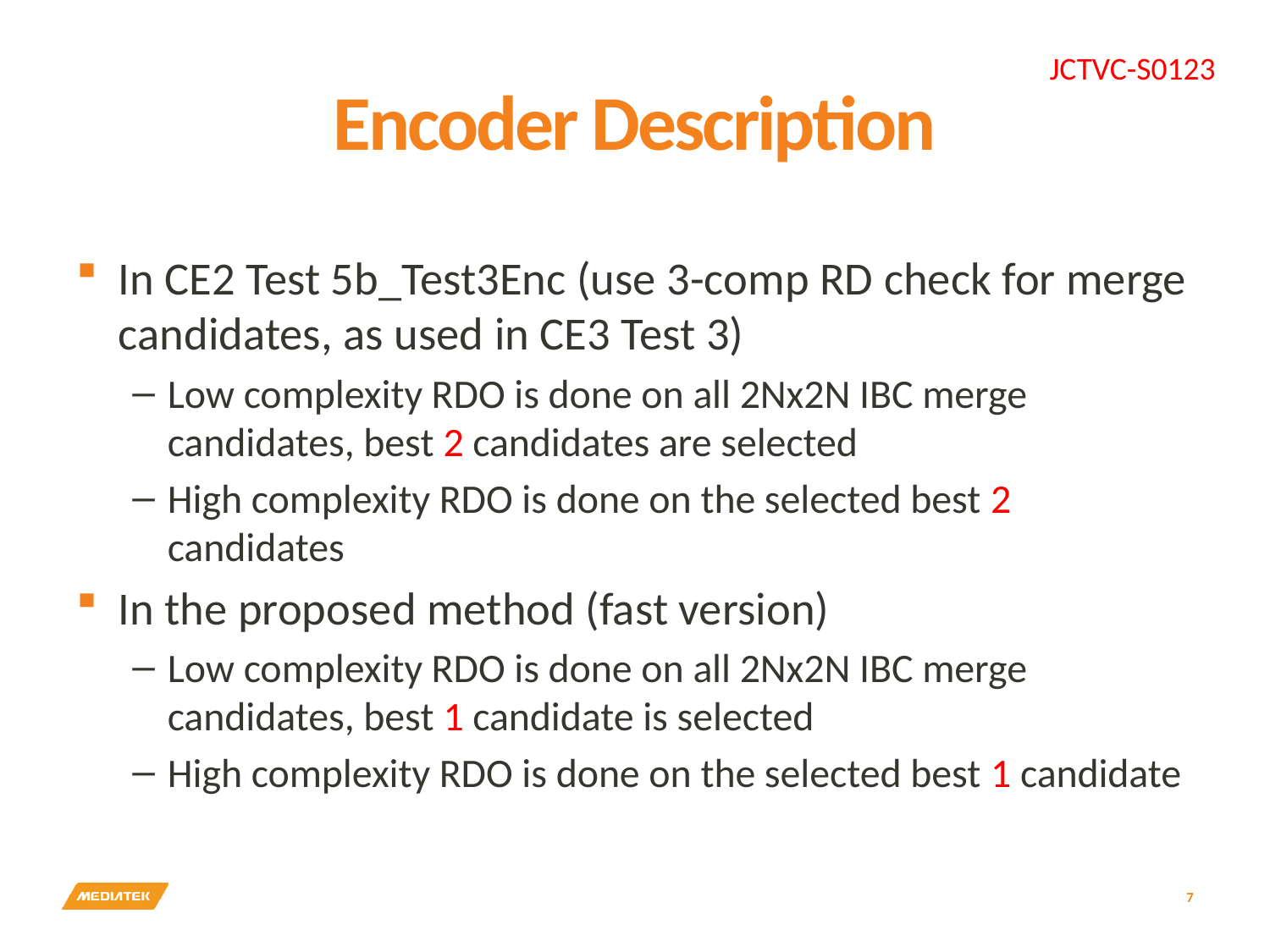

JCTVC-S0123
# Encoder Description
In CE2 Test 5b_Test3Enc (use 3-comp RD check for merge candidates, as used in CE3 Test 3)
Low complexity RDO is done on all 2Nx2N IBC merge candidates, best 2 candidates are selected
High complexity RDO is done on the selected best 2 candidates
In the proposed method (fast version)
Low complexity RDO is done on all 2Nx2N IBC merge candidates, best 1 candidate is selected
High complexity RDO is done on the selected best 1 candidate
7